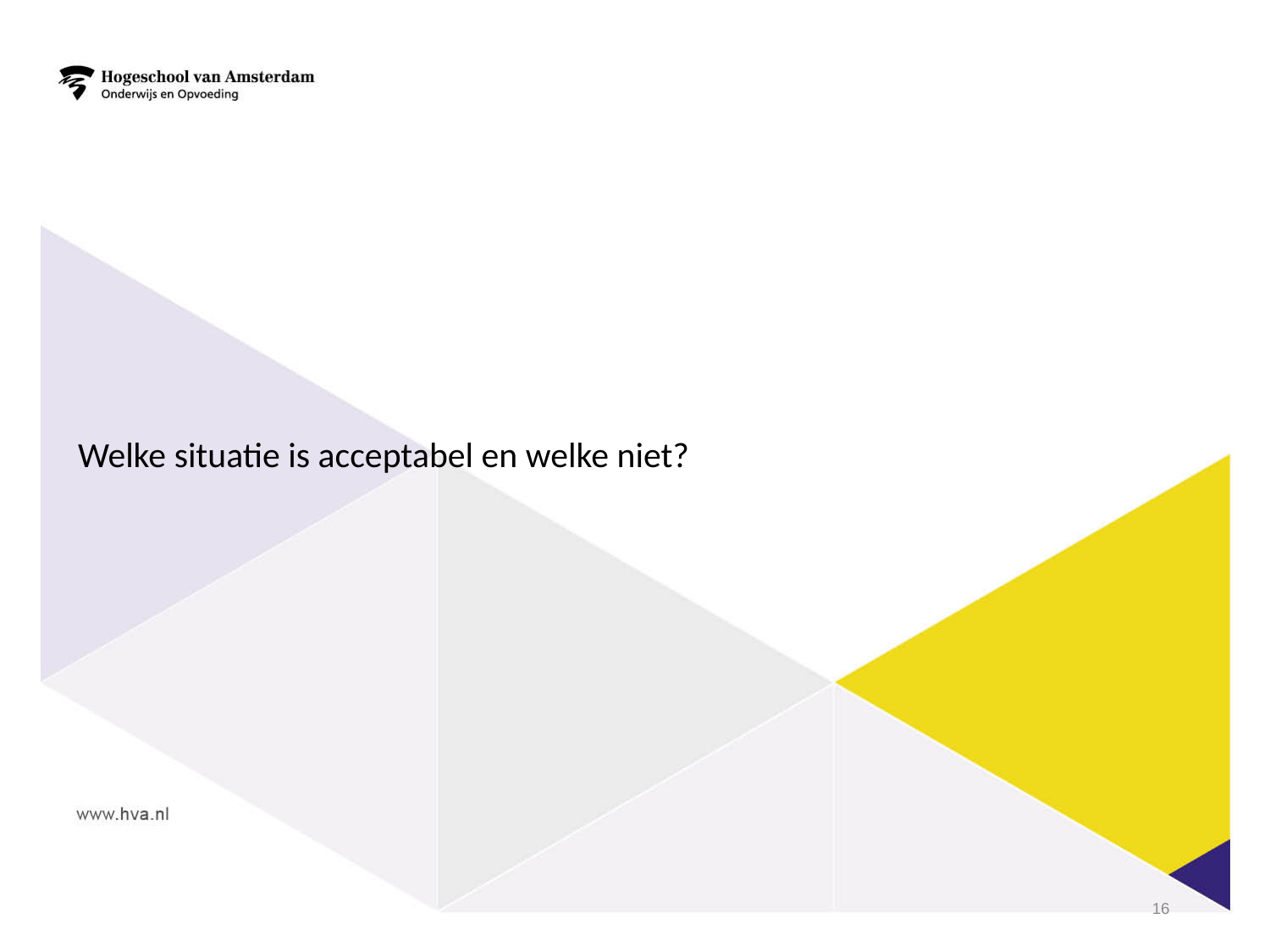

# Welke situatie is acceptabel en welke niet?
16